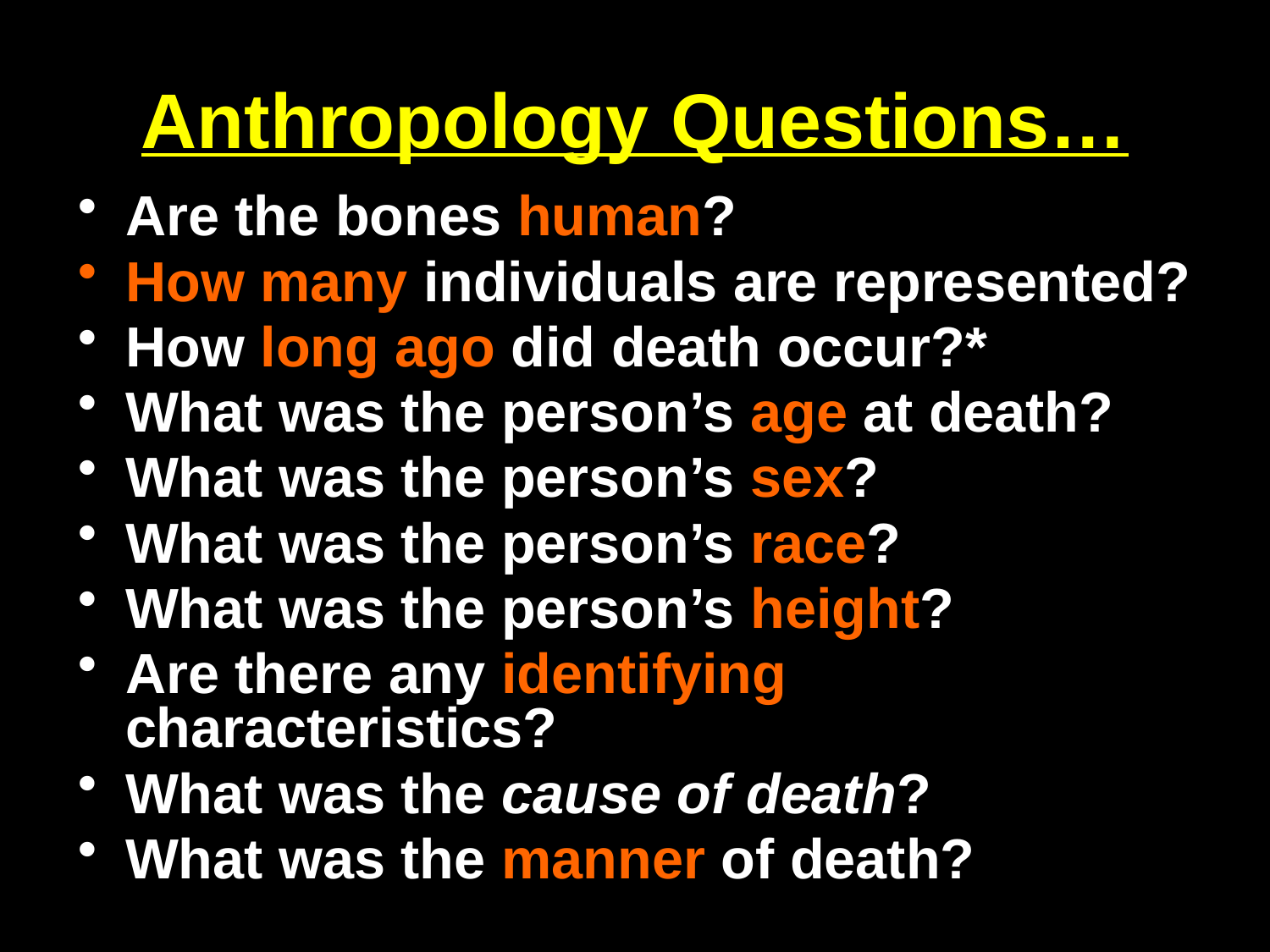

# Anthropology Questions…
Are the bones human?
How many individuals are represented?
How long ago did death occur?*
What was the person’s age at death?
What was the person’s sex?
What was the person’s race?
What was the person’s height?
Are there any identifying characteristics?
What was the cause of death?
What was the manner of death?